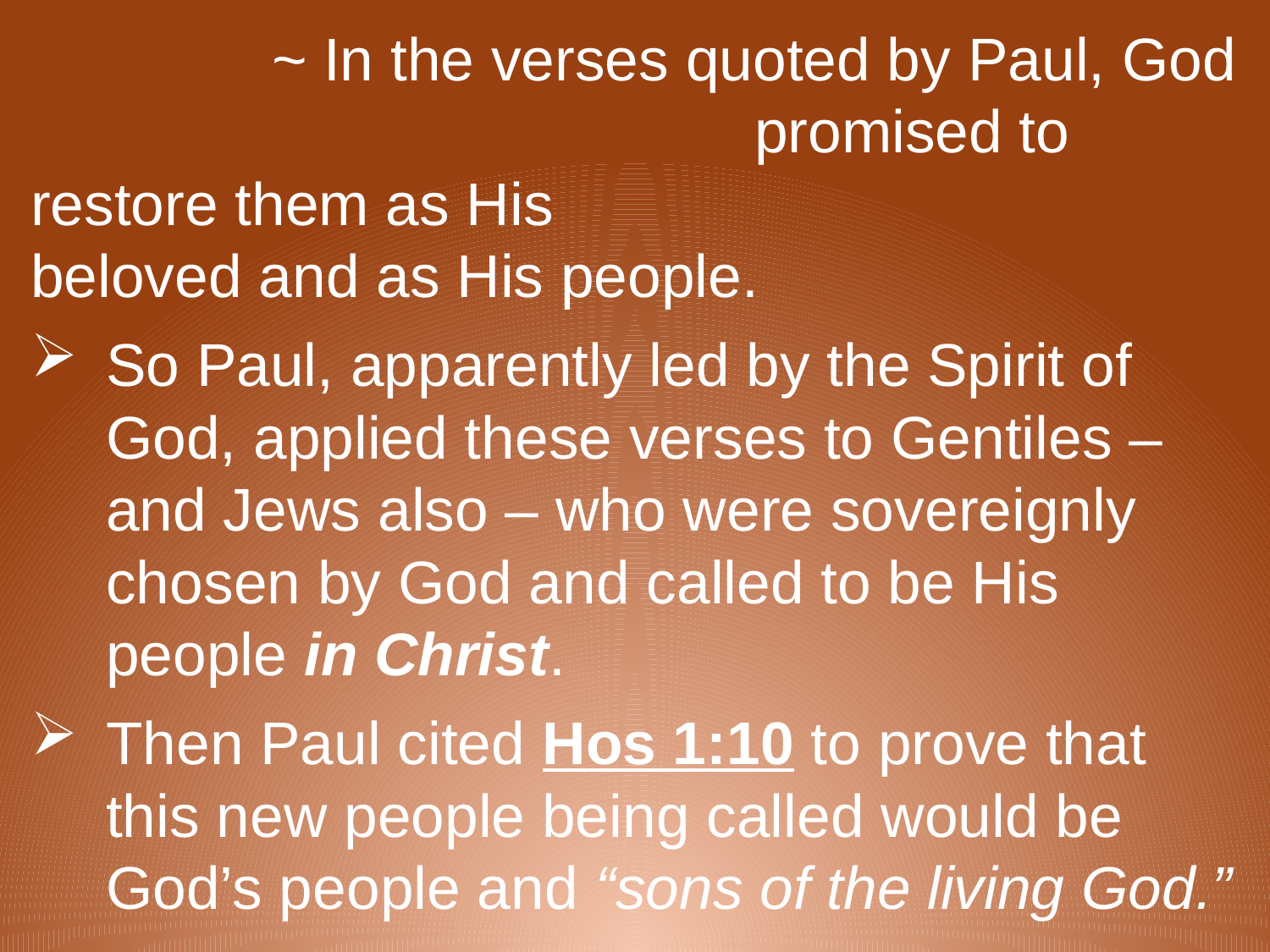

~ In the verses quoted by Paul, God 						promised to restore them as His 						beloved and as His people.
So Paul, apparently led by the Spirit of God, applied these verses to Gentiles – and Jews also – who were sovereignly chosen by God and called to be His people in Christ.
Then Paul cited Hos 1:10 to prove that this new people being called would be God’s people and “sons of the living God.”